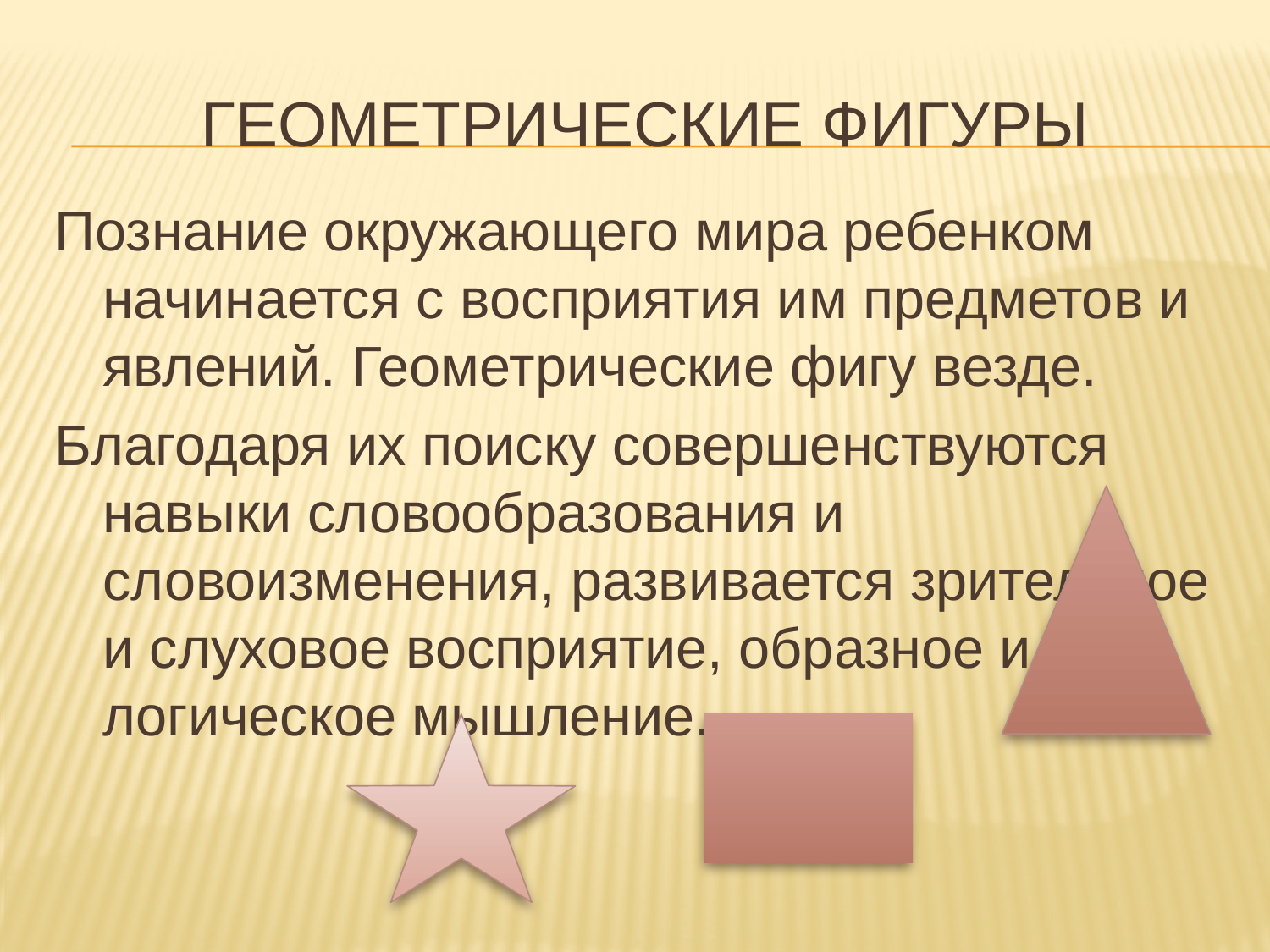

# Геометрические фигуры
Познание окружающего мира ребенком начинается с восприятия им предметов и явлений. Геометрические фигу везде.
Благодаря их поиску совершенствуются навыки словообразования и словоизменения, развивается зрительное и слуховое восприятие, образное и логическое мышление.